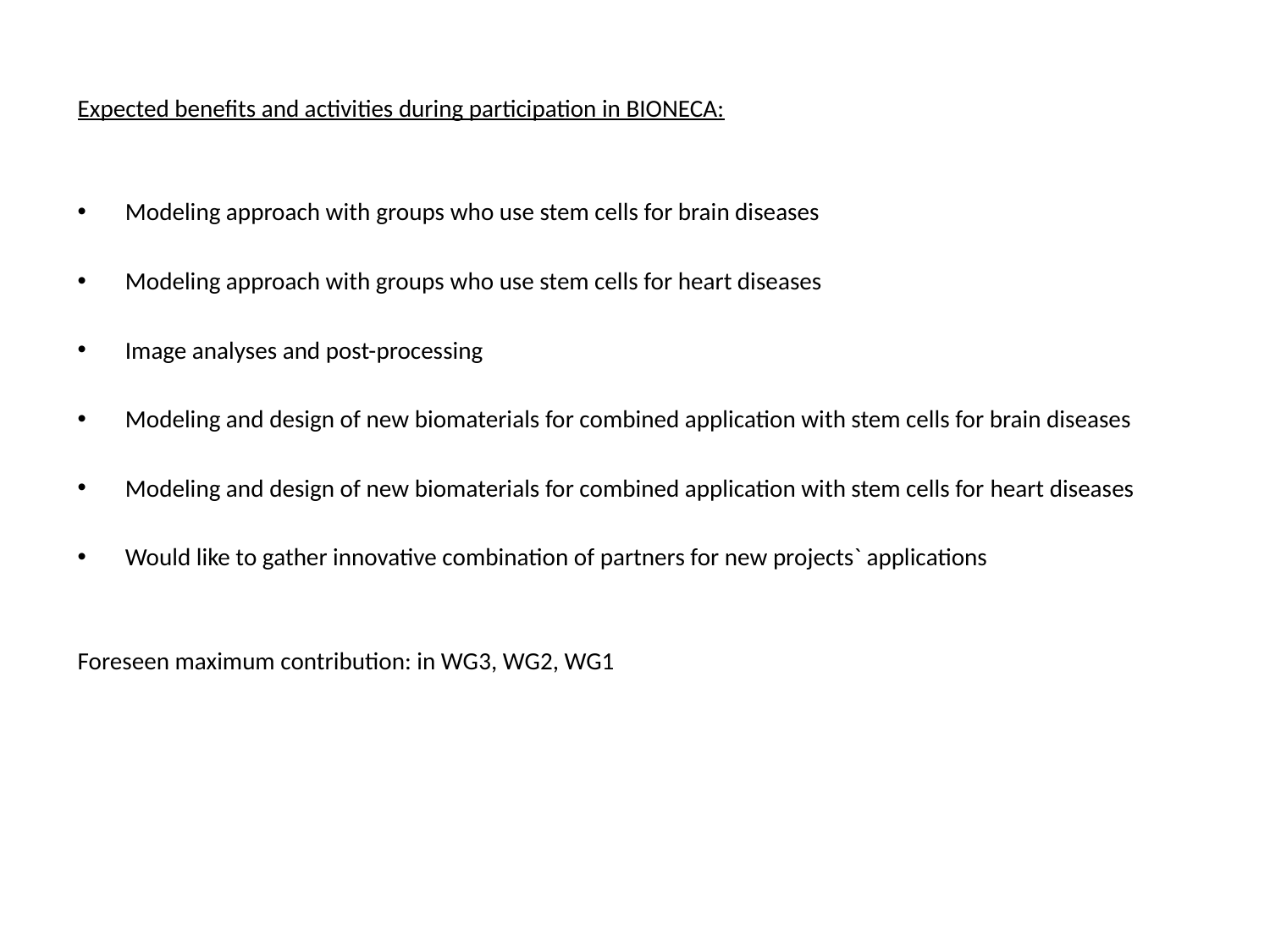

Expected benefits and activities during participation in BIONECA:

Modeling approach with groups who use stem cells for brain diseases

Modeling approach with groups who use stem cells for heart diseases

Image analyses and post-processing

Modeling and design of new biomaterials for combined application with stem cells for brain diseases

Modeling and design of new biomaterials for combined application with stem cells for heart diseases

Would like to gather innovative combination of partners for new projects` applications

Foreseen maximum contribution: in WG3, WG2, WG1